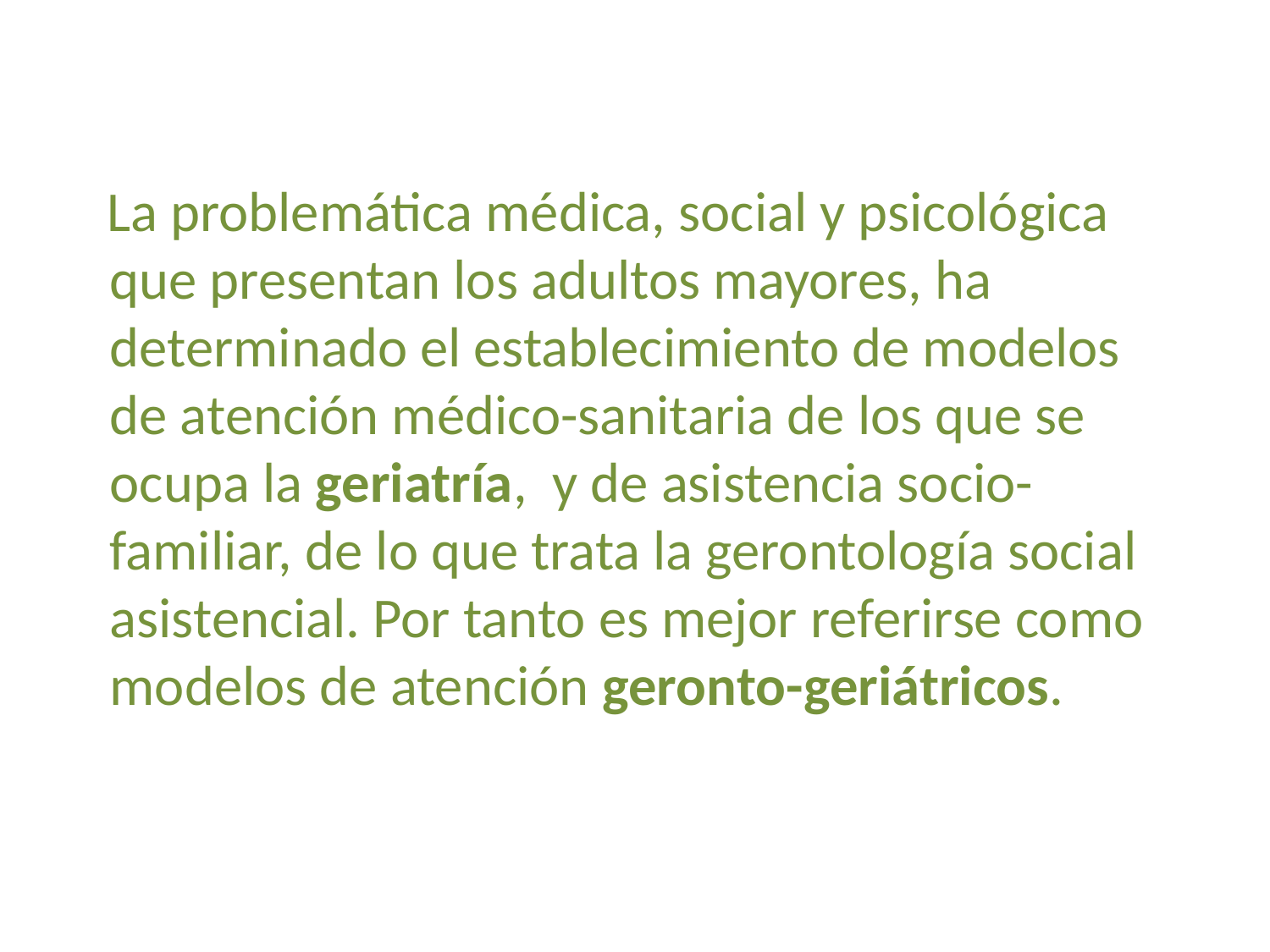

La problemática médica, social y psicológica que presentan los adultos mayores, ha determinado el establecimiento de modelos de atención médico-sanitaria de los que se ocupa la geriatría,  y de asistencia socio-familiar, de lo que trata la gerontología social asistencial. Por tanto es mejor referirse como modelos de atención geronto-geriátricos.